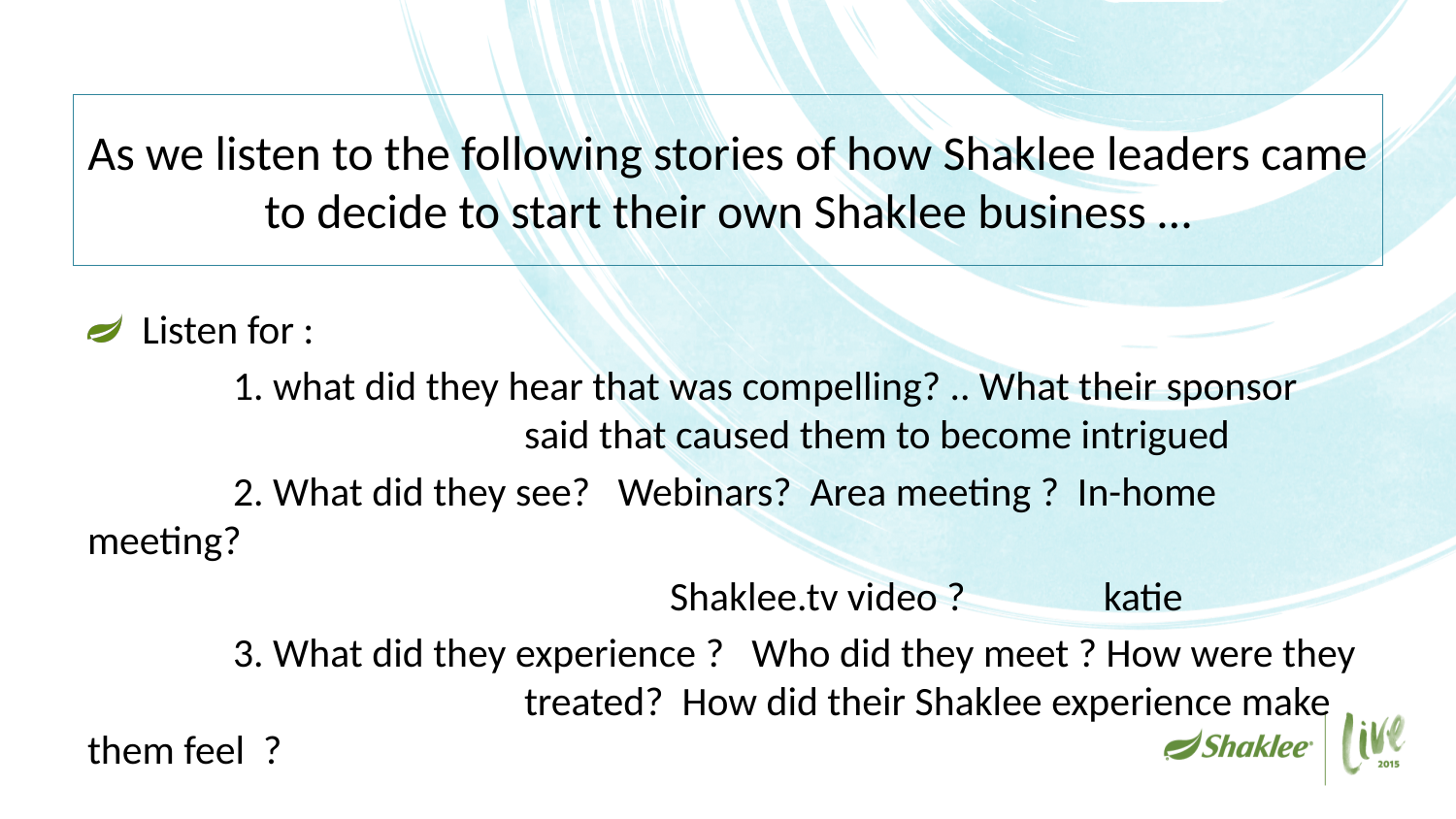

# As we listen to the following stories of how Shaklee leaders came to decide to start their own Shaklee business …
Listen for :
	1. what did they hear that was compelling? .. What their sponsor 			said that caused them to become intrigued
	2. What did they see?   Webinars?  Area meeting ?  In-home meeting?
				Shaklee.tv video ?               katie
	3. What did they experience ?   Who did they meet ? How were they 			treated?  How did their Shaklee experience make them feel  ?